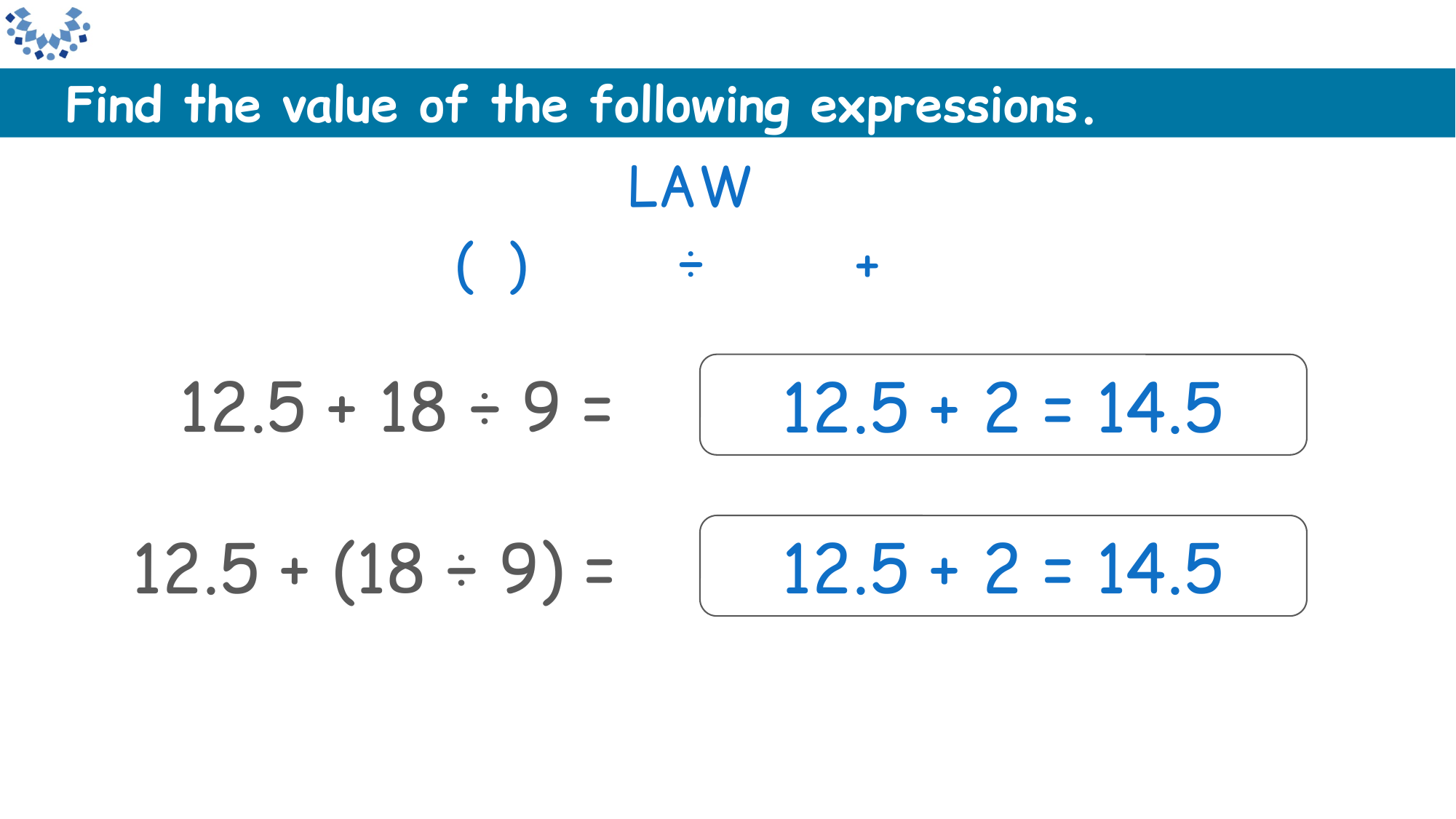

Find the value of the following expressions.
LAW
÷
+
(  )
12.5 + 2 = 14.5
12.5 + 18 ÷ 9 =
12.5 + 2 = 14.5
12.5 + (18 ÷ 9) =